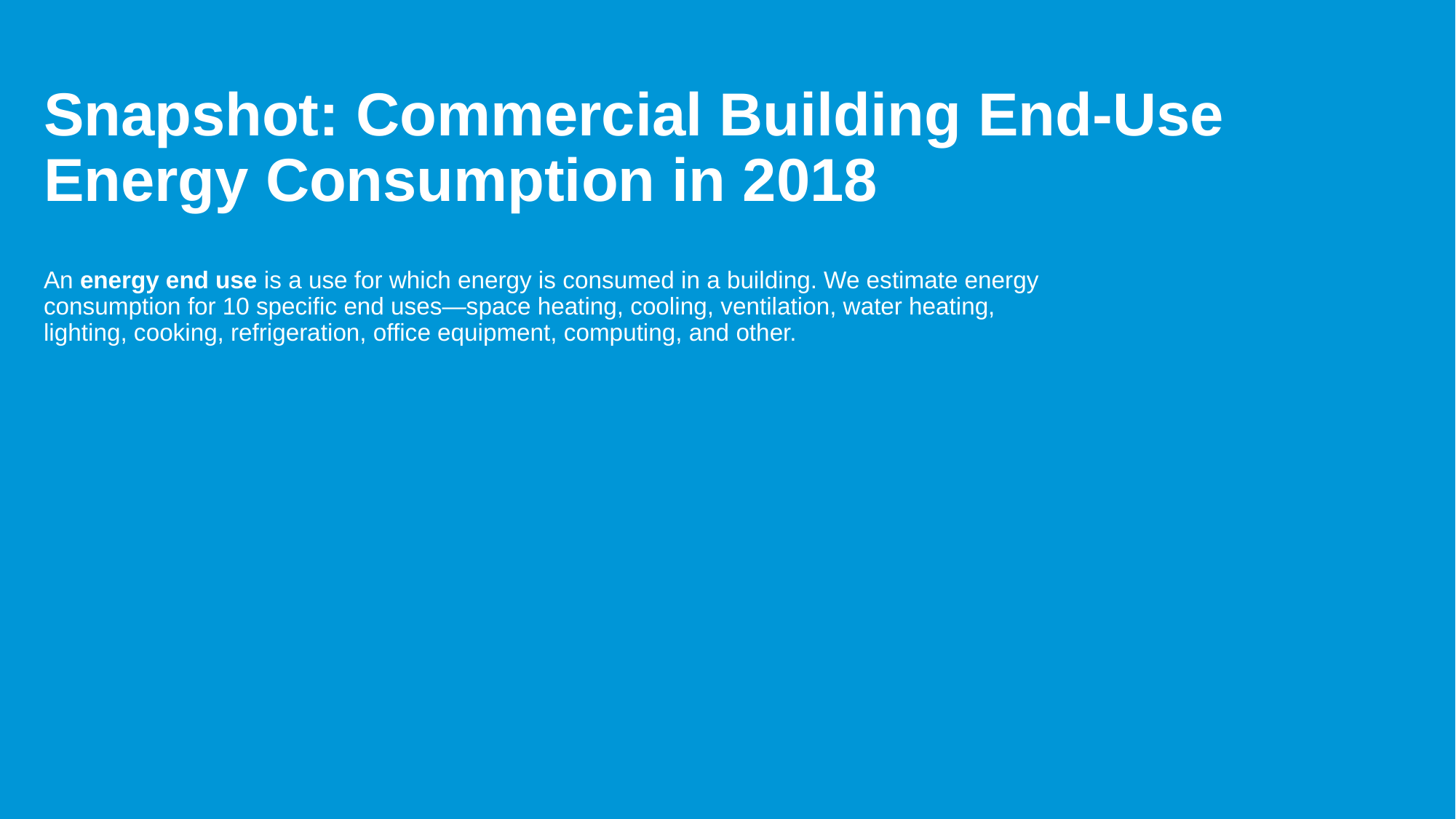

# Snapshot: Commercial Building End-Use Energy Consumption in 2018
An energy end use is a use for which energy is consumed in a building. We estimate energy consumption for 10 specific end uses—space heating, cooling, ventilation, water heating, lighting, cooking, refrigeration, office equipment, computing, and other.